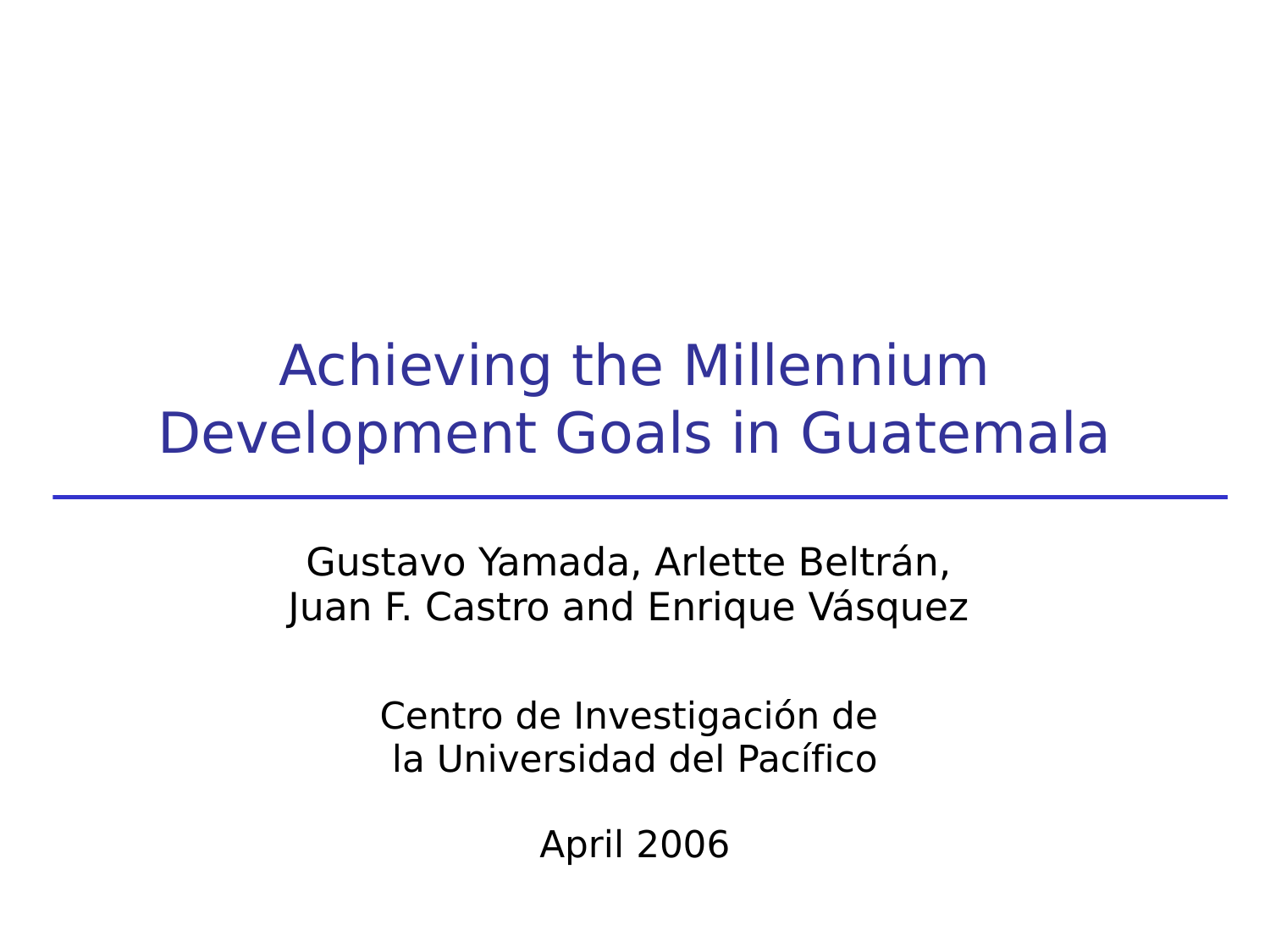

# Achieving the Millennium Development Goals in Guatemala

Gustavo Yamada, Arlette Beltrán,
Juan F. Castro and Enrique Vásquez

Centro de Investigación de
la Universidad del Pacífico

April 2006